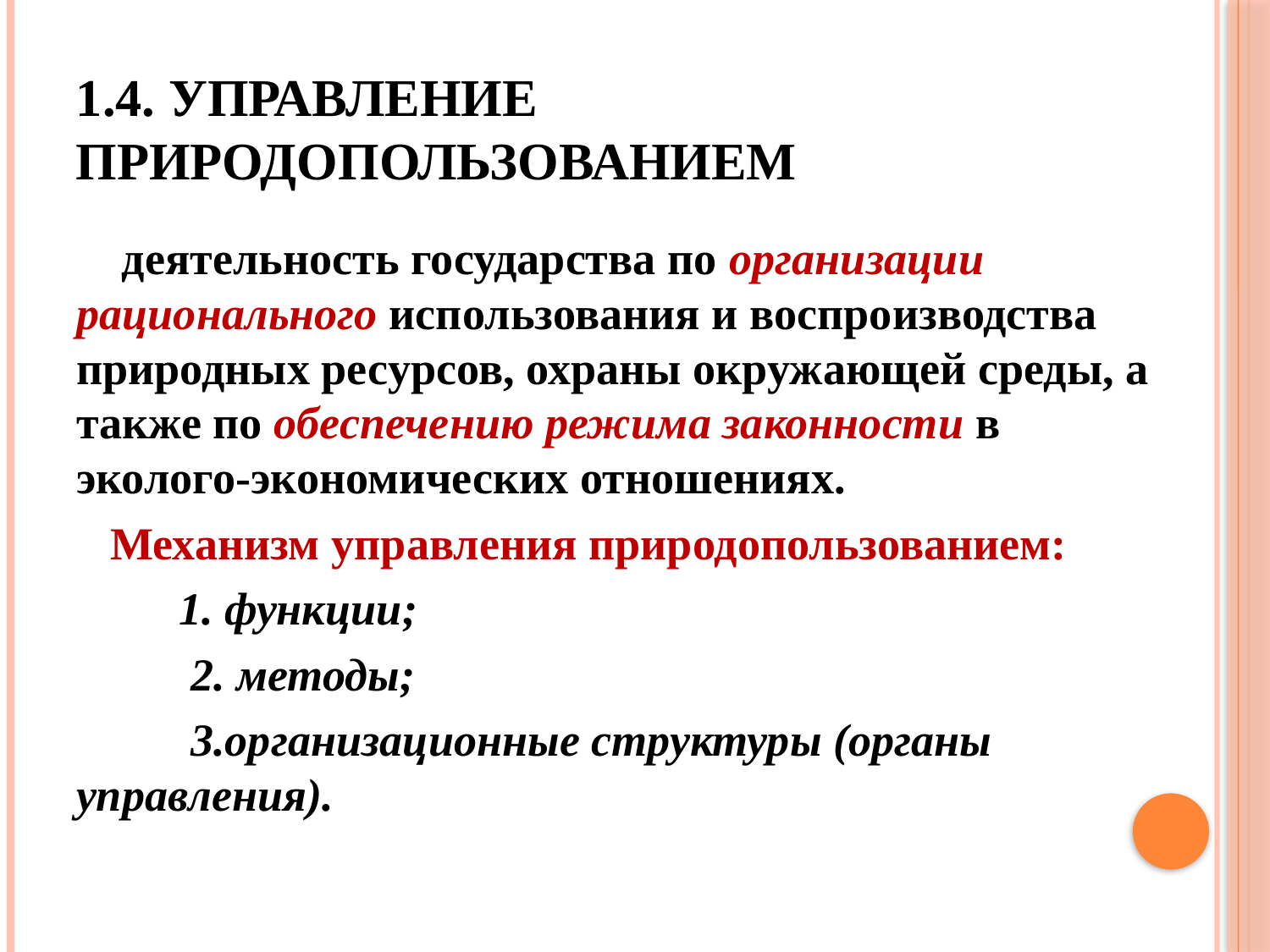

# 1.4. Управление природопользованием
    деятельность государства по организации рационального использования и воспроизводства природных ресурсов, охраны окружающей среды, а также по обеспечению режима законности в эколого-экономических отношениях.
   Механизм управления природопользованием:
         1. функции;
          2. методы;
          3.организационные структуры (органы управления).